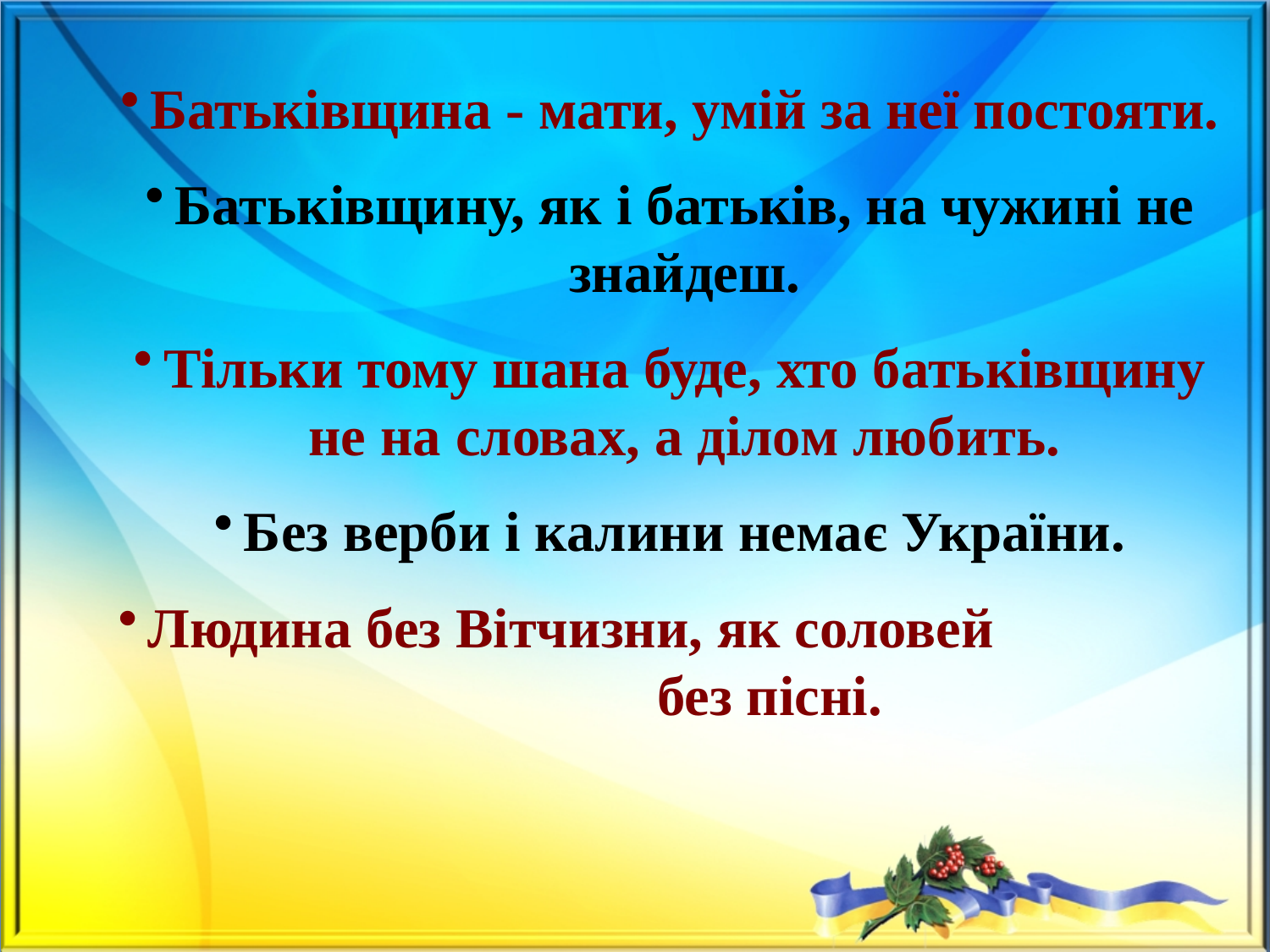

Батьківщина - мати, умій за неї постояти.
Батьківщину, як і батьків, на чужині не знайдеш.
Тільки тому шана буде, хто батьківщину не на словах, а ділом любить.
Без верби і калини немає України.
Людина без Вітчизни, як соловей                             без пісні.